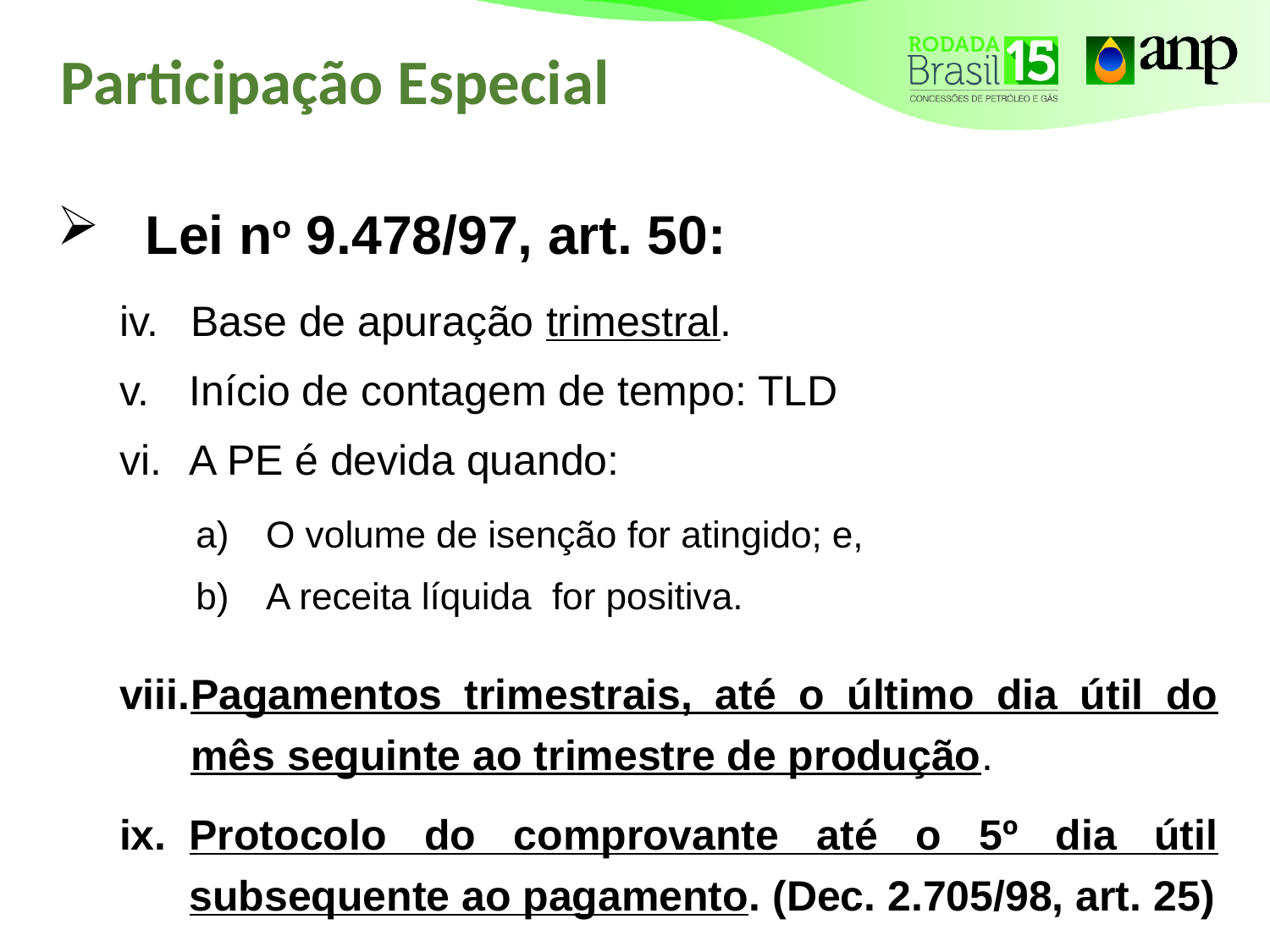

# Participação Especial
Lei no 9.478/97, art. 50:
Base de apuração trimestral.
Início de contagem de tempo: TLD
A PE é devida quando:
O volume de isenção for atingido; e,
A receita líquida  for positiva.
Pagamentos trimestrais, até o último dia útil do mês seguinte ao trimestre de produção.
Protocolo do comprovante até o 5º dia útil subsequente ao pagamento. (Dec. 2.705/98, art. 25)